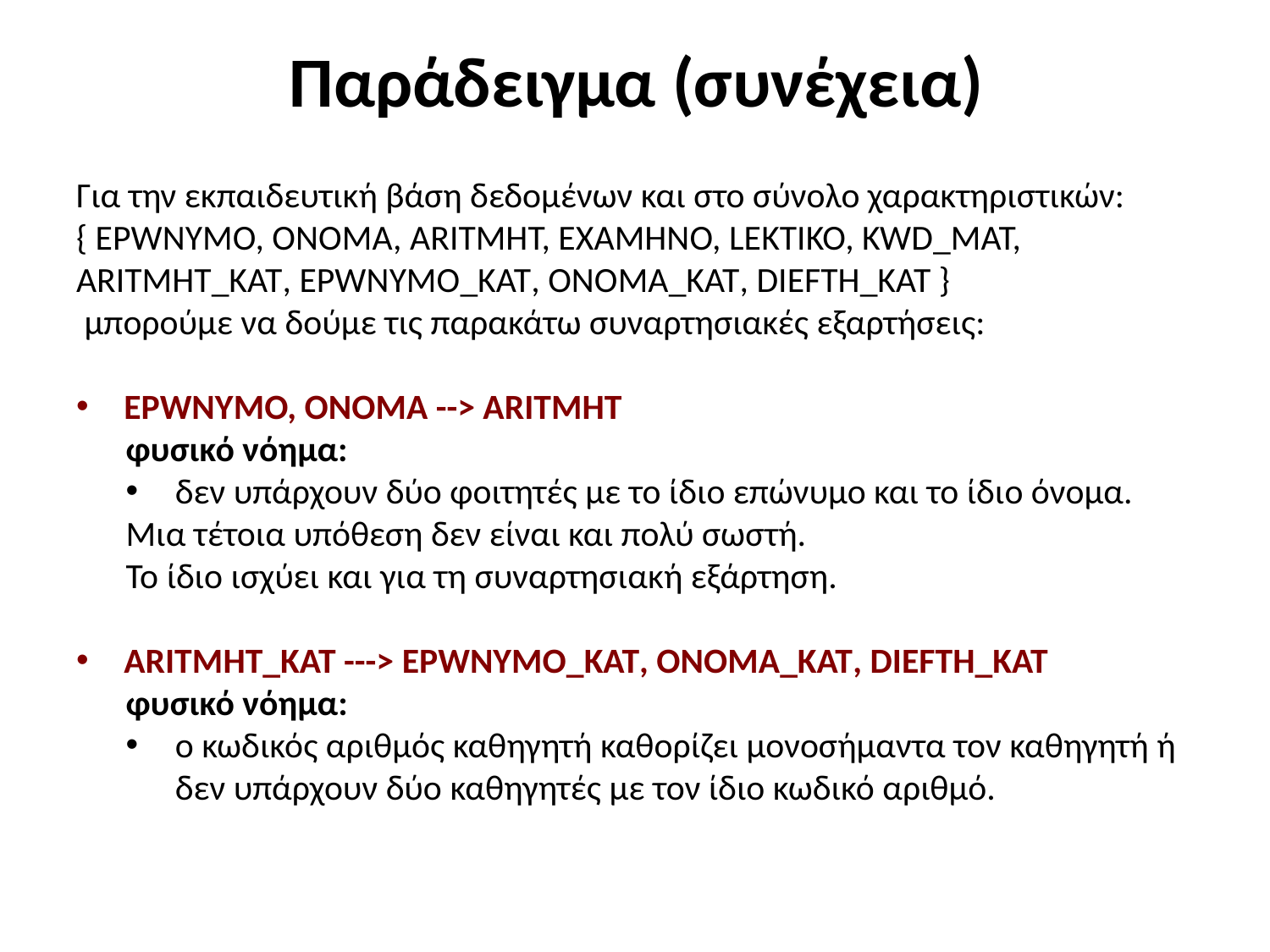

# Παράδειγμα (συνέχεια)
Για την εκπαιδευτική βάση δεδομένων και στο σύνολο χαρακτηριστικών:
{ EPWNYMO, ONOMA, ARITMHT, EXAMHNO, LEKTIKO, KWD_MAT, ARITMHT_KAT, EPWNYMO_KAT, ONOMA_KAT, DIEFTH_KAT }
 μπορούμε να δούμε τις παρακάτω συναρτησιακές εξαρτήσεις:

EPWNYMO, ONOMA --> ARITMHT
φυσικό νόημα:
δεν υπάρχουν δύο φοιτητές με το ίδιο επώνυμο και το ίδιο όνομα.
Μια τέτοια υπόθεση δεν είναι και πολύ σωστή.
Το ίδιο ισχύει και για τη συναρτησιακή εξάρτηση.

ARITMHT_KAT ---> EPWNYMO_KAT, ONOMA_KAT, DIEFTH_KAT
φυσικό νόημα:
ο κωδικός αριθμός καθηγητή καθορίζει μονοσήμαντα τον καθηγητή ή δεν υπάρχουν δύο καθηγητές με τον ίδιο κωδικό αριθμό.